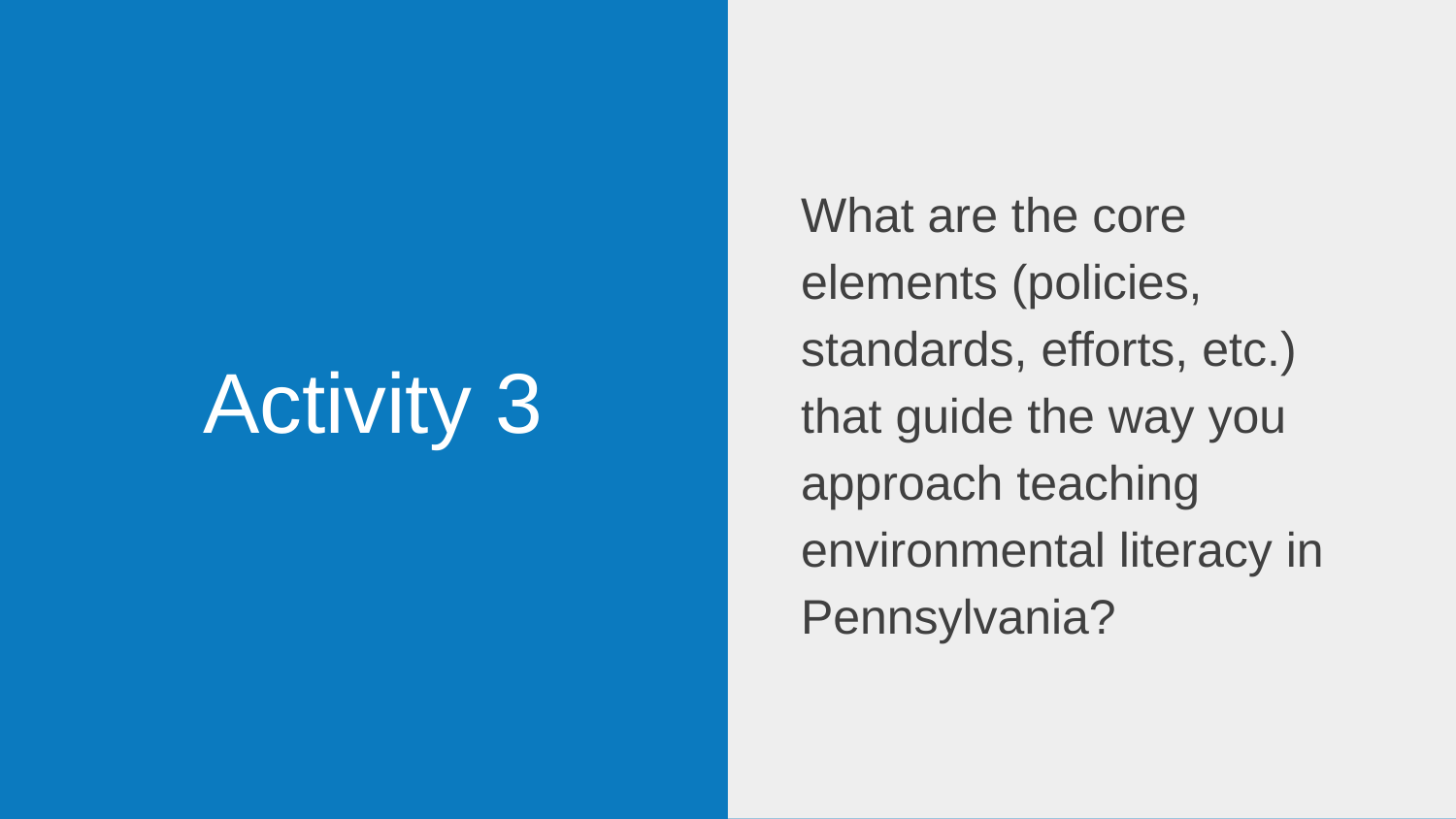

What are the core elements (policies, standards, efforts, etc.) that guide the way you approach teaching environmental literacy in Pennsylvania?
Activity 3